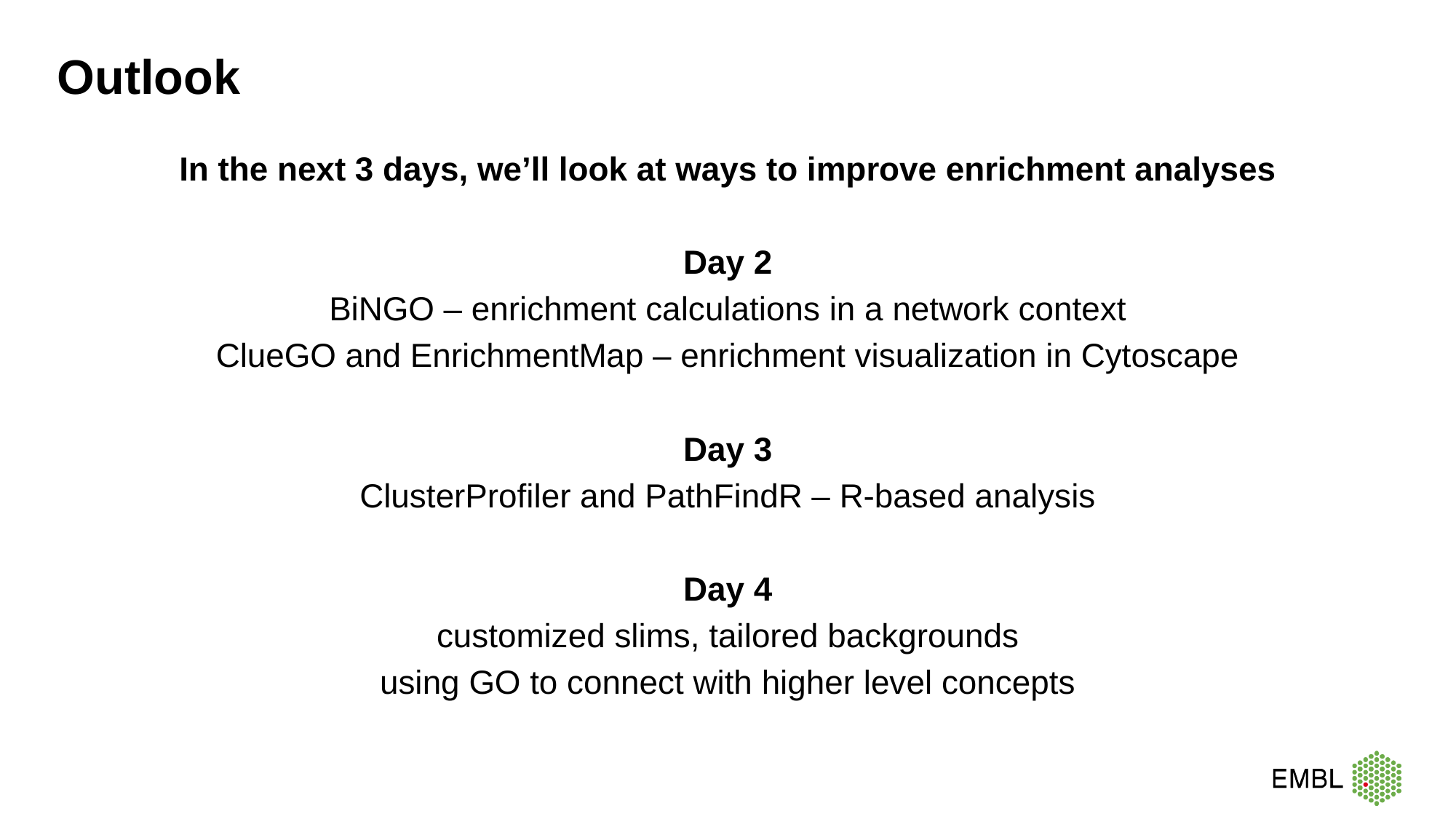

# Outlook
In the next 3 days, we’ll look at ways to improve enrichment analyses

Day 2
BiNGO – enrichment calculations in a network context
ClueGO and EnrichmentMap – enrichment visualization in Cytoscape

Day 3
ClusterProfiler and PathFindR – R-based analysis

Day 4
customized slims, tailored backgrounds
using GO to connect with higher level concepts